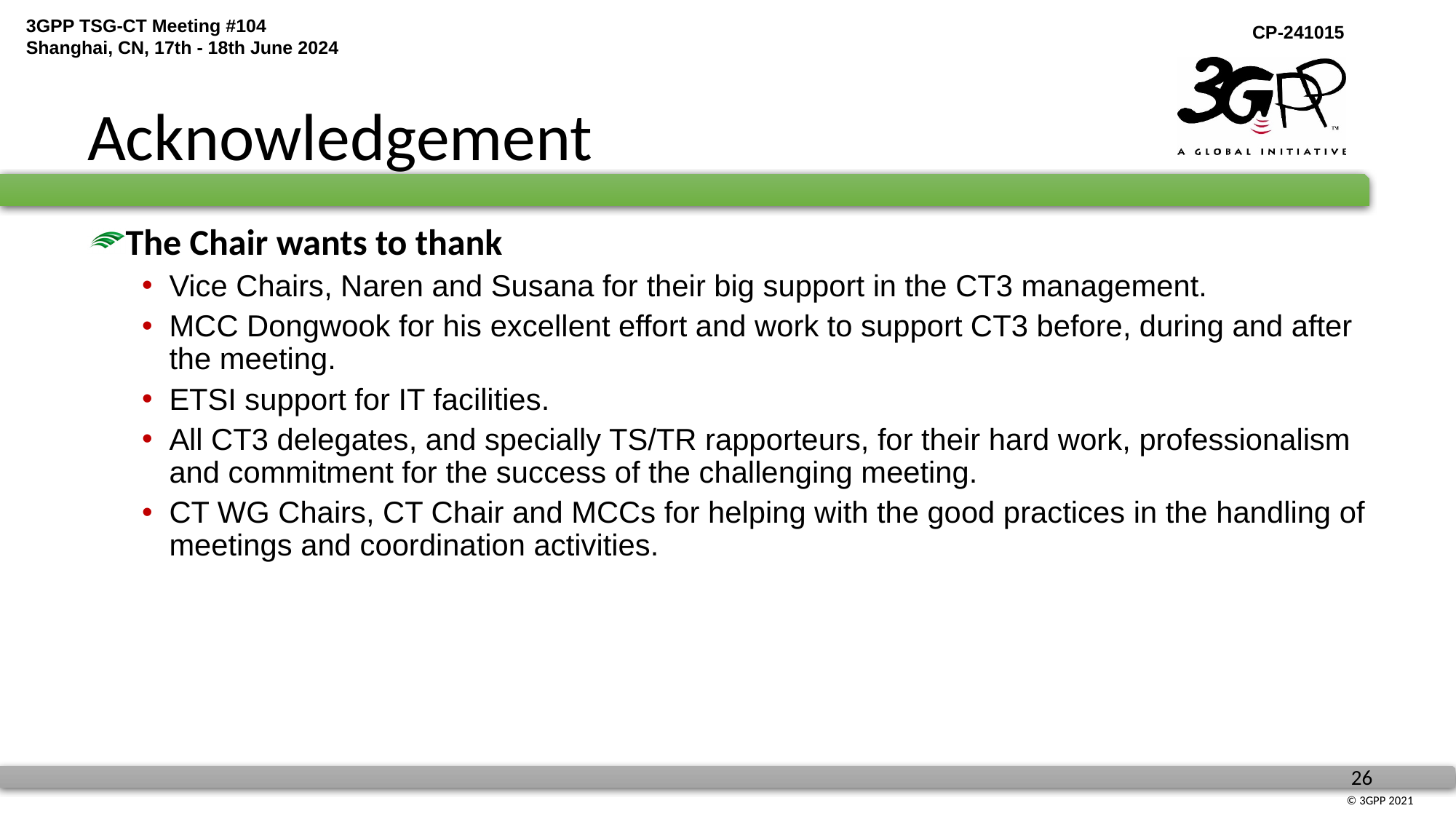

# Acknowledgement
The Chair wants to thank
Vice Chairs, Naren and Susana for their big support in the CT3 management.
MCC Dongwook for his excellent effort and work to support CT3 before, during and after the meeting.
ETSI support for IT facilities.
All CT3 delegates, and specially TS/TR rapporteurs, for their hard work, professionalism and commitment for the success of the challenging meeting.
CT WG Chairs, CT Chair and MCCs for helping with the good practices in the handling of meetings and coordination activities.